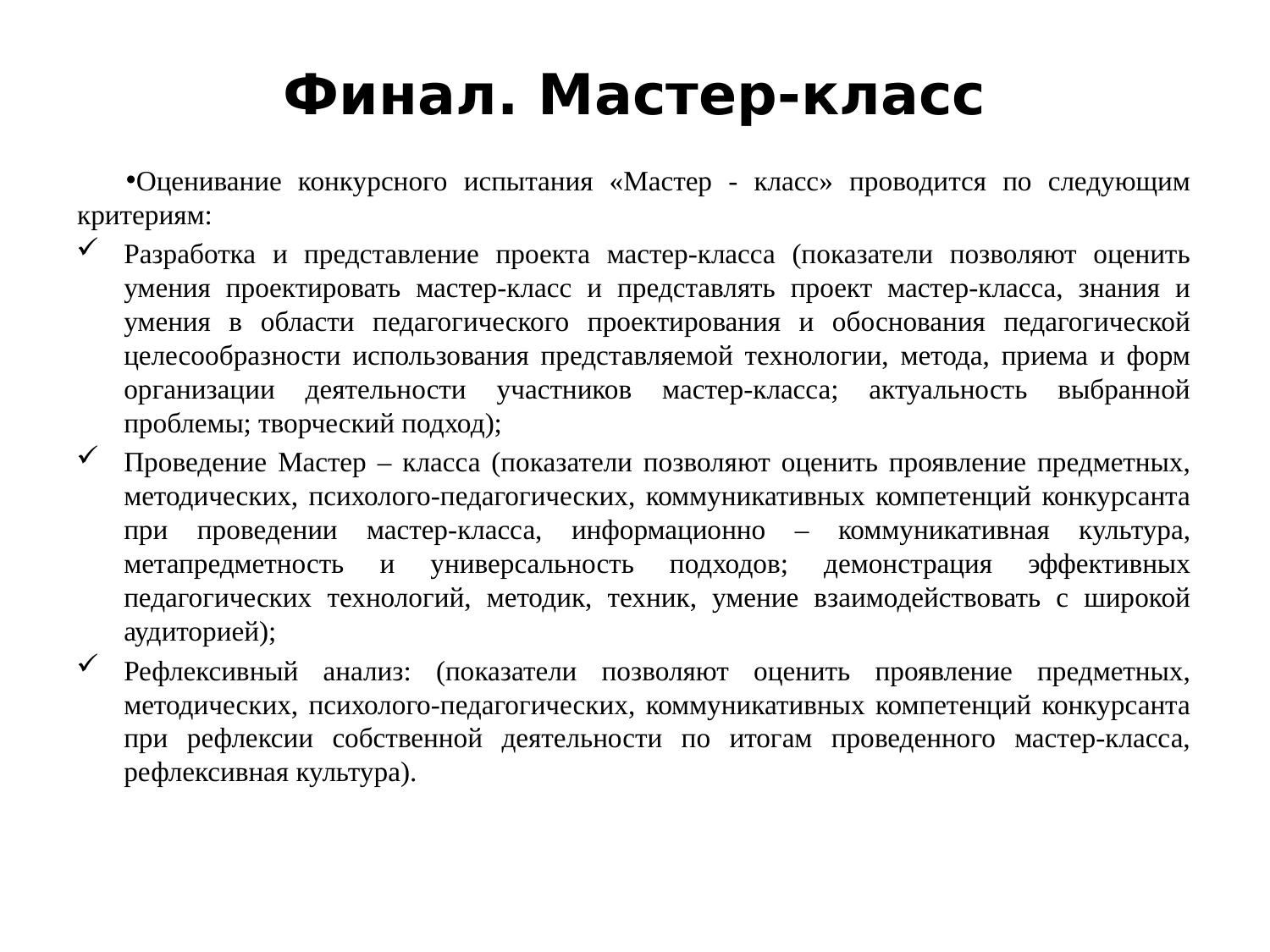

# Финал. Мастер-класс
Оценивание конкурсного испытания «Мастер - класс» проводится по следующим критериям:
Разработка и представление проекта мастер-класса (показатели позволяют оценить умения проектировать мастер-класс и представлять проект мастер-класса, знания и умения в области педагогического проектирования и обоснования педагогической целесообразности использования представляемой технологии, метода, приема и форм организации деятельности участников мастер-класса; актуальность выбранной проблемы; творческий подход);
Проведение Мастер – класса (показатели позволяют оценить проявление предметных, методических, психолого-педагогических, коммуникативных компетенций конкурсанта при проведении мастер-класса, информационно – коммуникативная культура, метапредметность и универсальность подходов; демонстрация эффективных педагогических технологий, методик, техник, умение взаимодействовать с широкой аудиторией);
Рефлексивный анализ: (показатели позволяют оценить проявление предметных, методических, психолого-педагогических, коммуникативных компетенций конкурсанта при рефлексии собственной деятельности по итогам проведенного мастер-класса, рефлексивная культура).